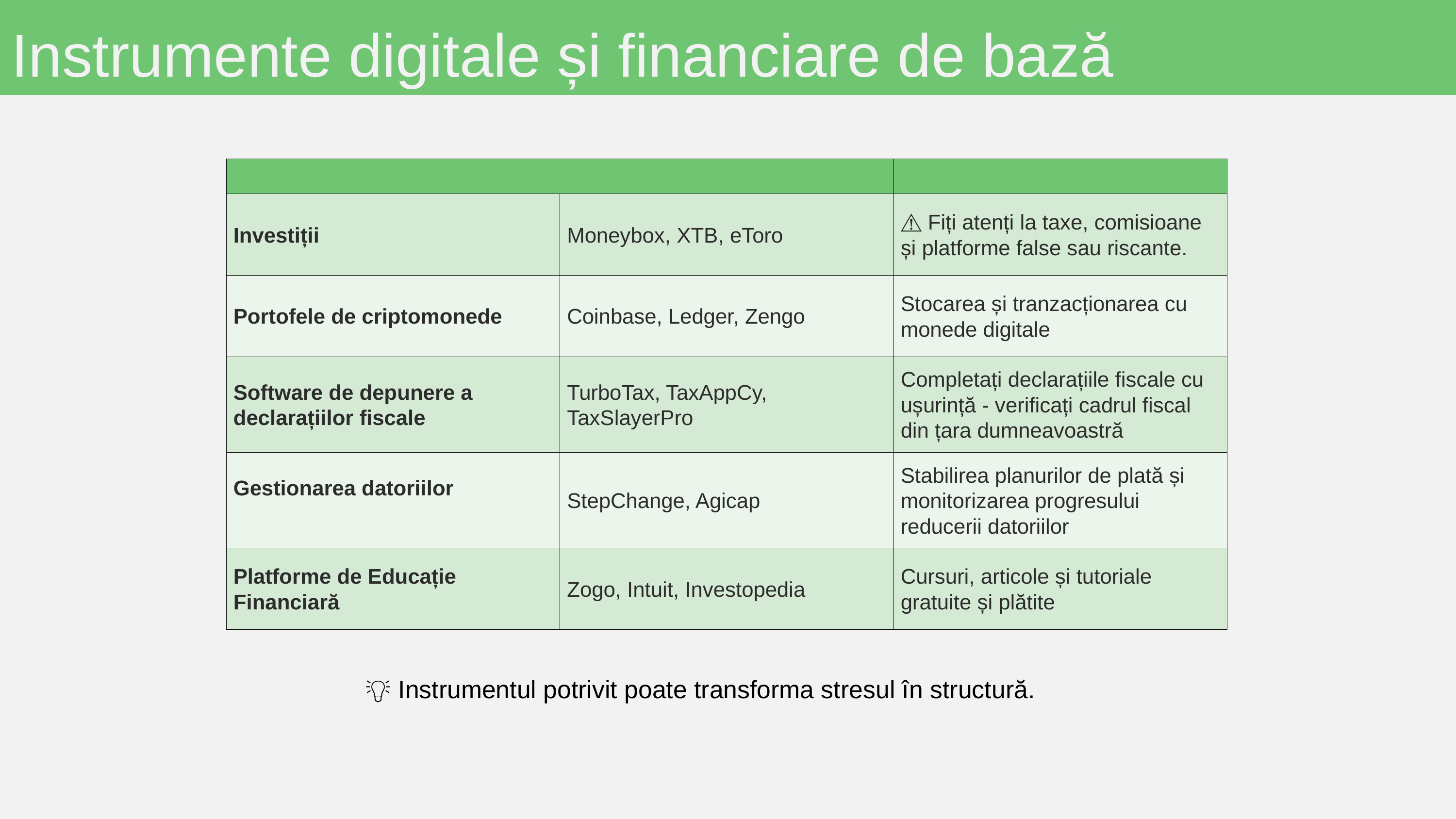

Instrumente digitale și financiare de bază
|  |  |  |
| --- | --- | --- |
| Investiții | Moneybox, XTB, eToro | ⚠️ Fiți atenți la taxe, comisioane și platforme false sau riscante. |
| Portofele de criptomonede | Coinbase, Ledger, Zengo | Stocarea și tranzacționarea cu monede digitale |
| Software de depunere a declarațiilor fiscale | TurboTax, TaxAppCy, TaxSlayerPro | Completați declarațiile fiscale cu ușurință - verificați cadrul fiscal din țara dumneavoastră |
| Gestionarea datoriilor | StepChange, Agicap | Stabilirea planurilor de plată și monitorizarea progresului reducerii datoriilor |
| Platforme de Educație Financiară | Zogo, Intuit, Investopedia | Cursuri, articole și tutoriale gratuite și plătite |
💡 Instrumentul potrivit poate transforma stresul în structură.